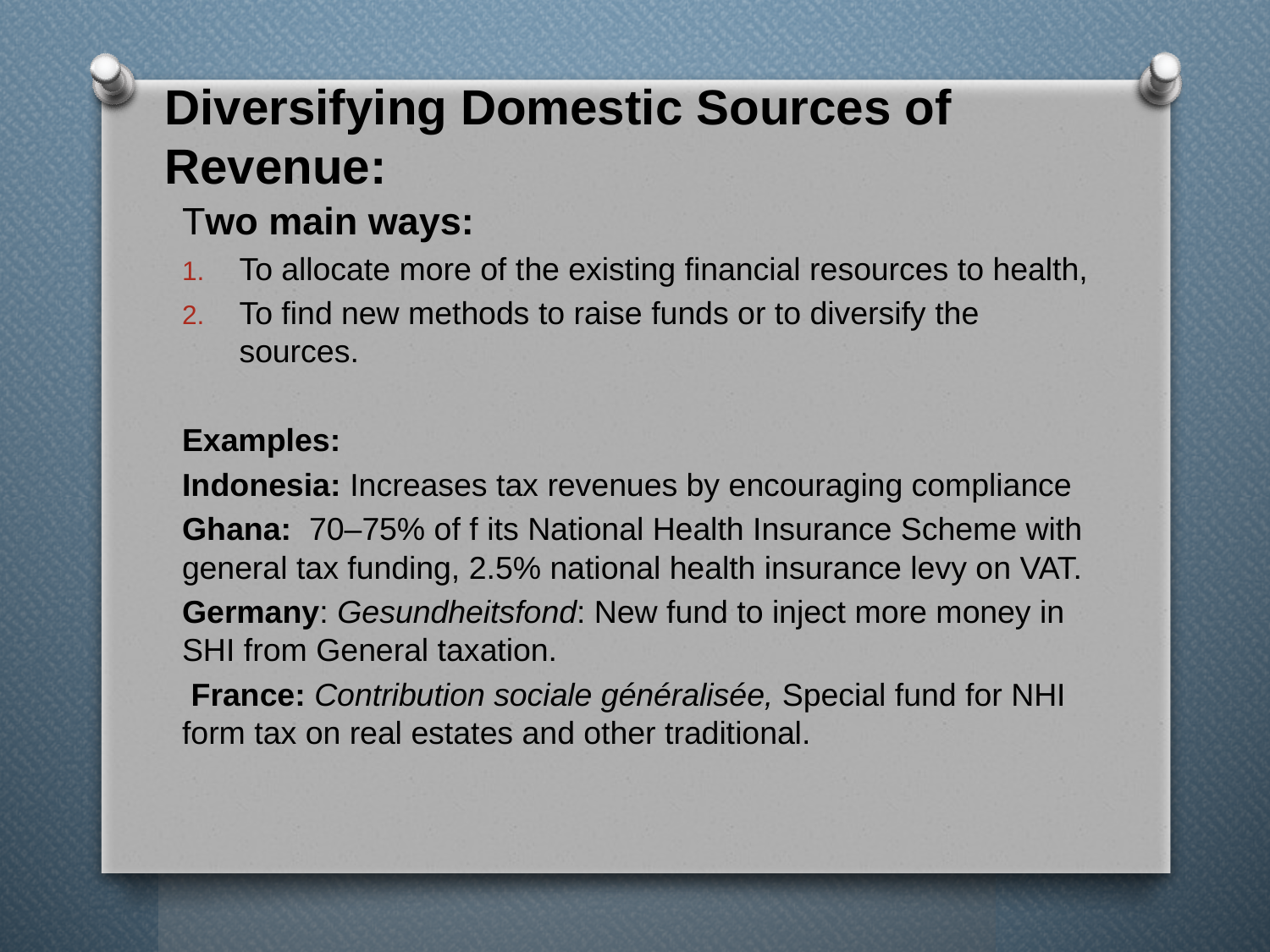

# Diversifying Domestic Sources of Revenue:
Two main ways:
To allocate more of the existing financial resources to health,
To find new methods to raise funds or to diversify the sources.

Examples:
Indonesia: Increases tax revenues by encouraging compliance
Ghana:  70–75% of f its National Health Insurance Scheme with general tax funding, 2.5% national health insurance levy on VAT.
Germany: Gesundheitsfond: New fund to inject more money in SHI from General taxation.
 France: Contribution sociale généralisée, Special fund for NHI form tax on real estates and other traditional.